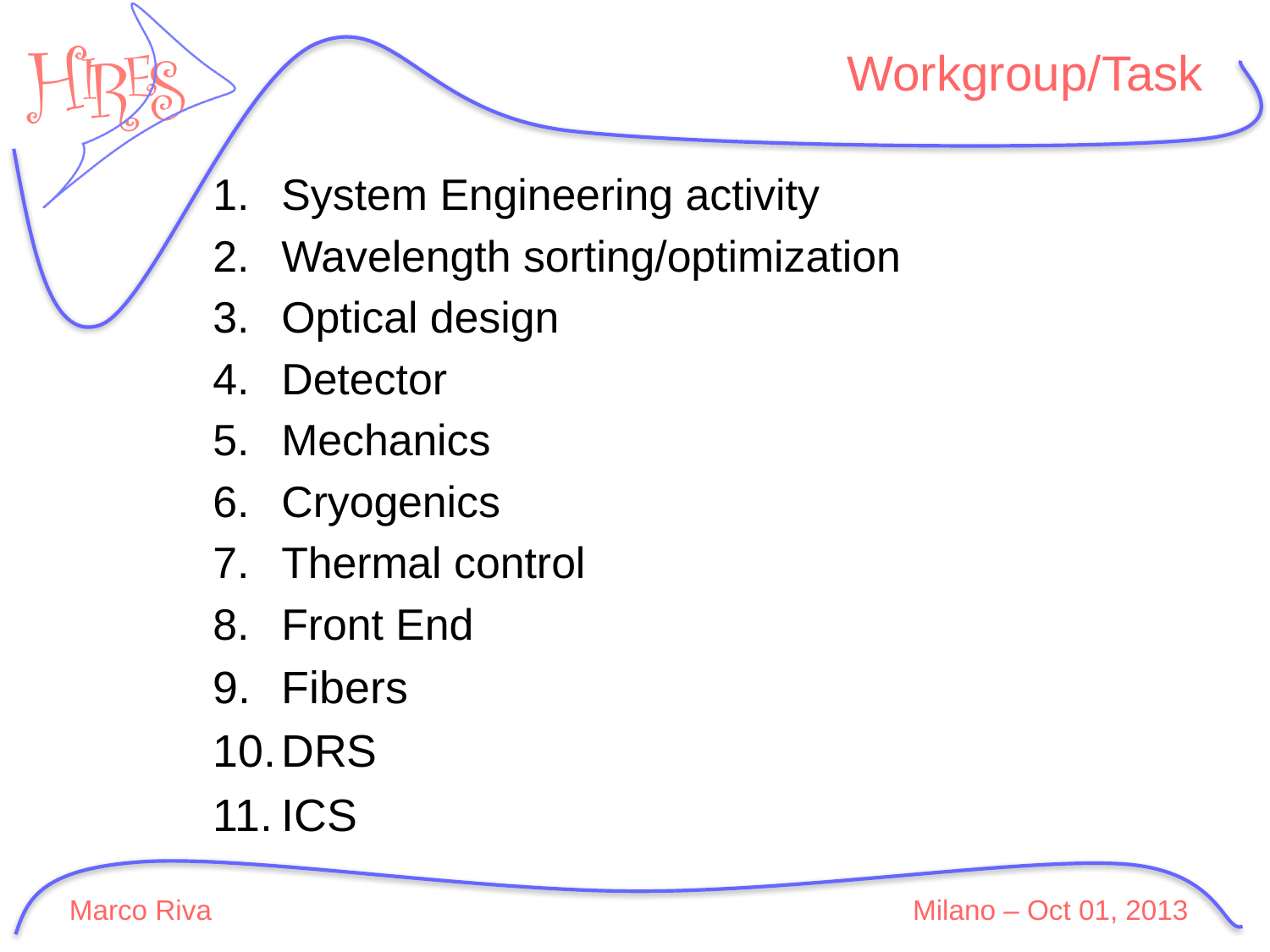

# Workgroup/Task
System Engineering activity
Wavelength sorting/optimization
Optical design
Detector
Mechanics
Cryogenics
Thermal control
Front End
Fibers
DRS
ICS